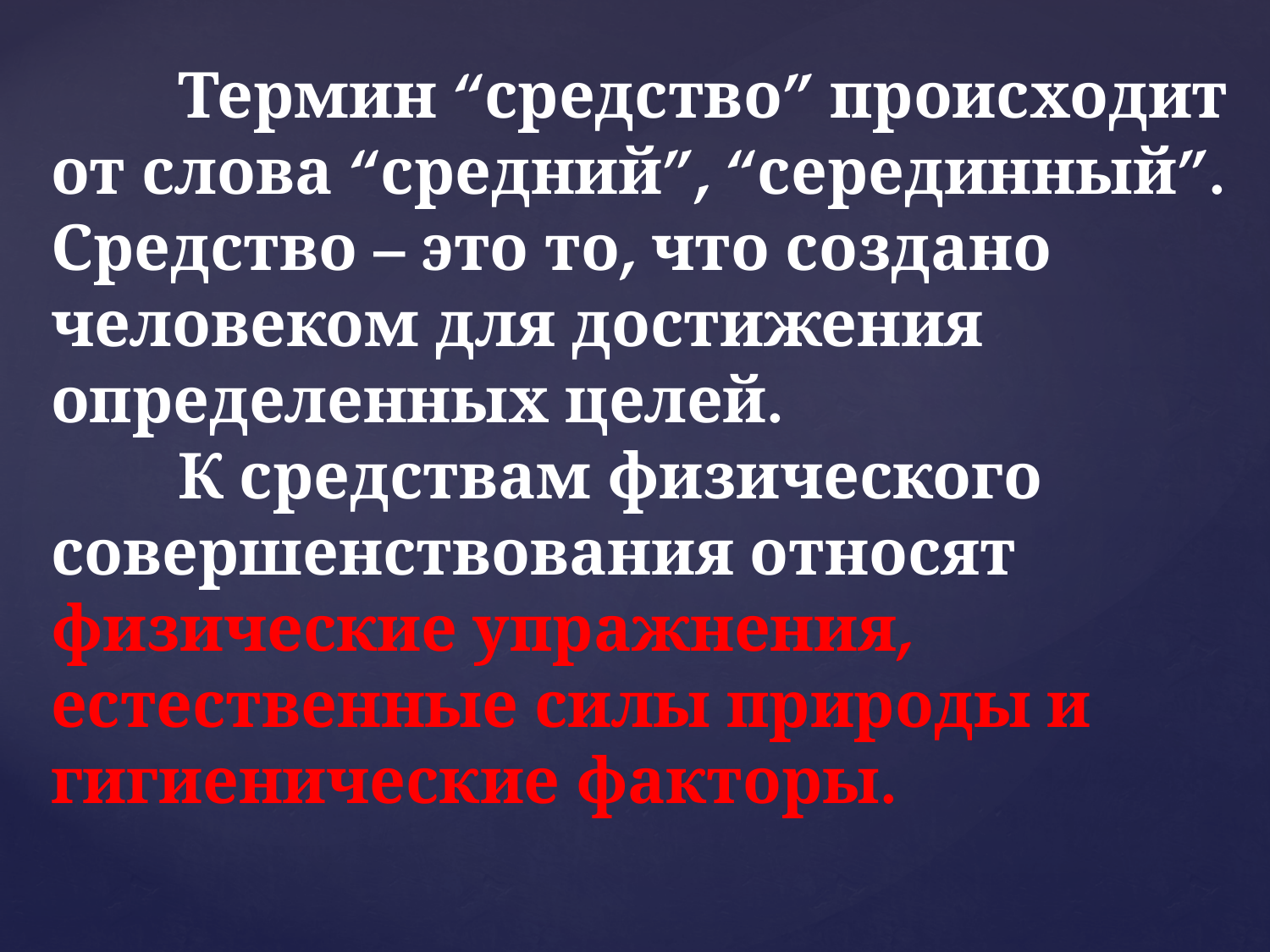

# Термин “средство” происходит от слова “средний”, “серединный”. Средство – это то, что создано человеком для достижения определенных целей. К средствам физического совершенствования относят физические упражнения, естественные силы природы и гигиенические факторы.